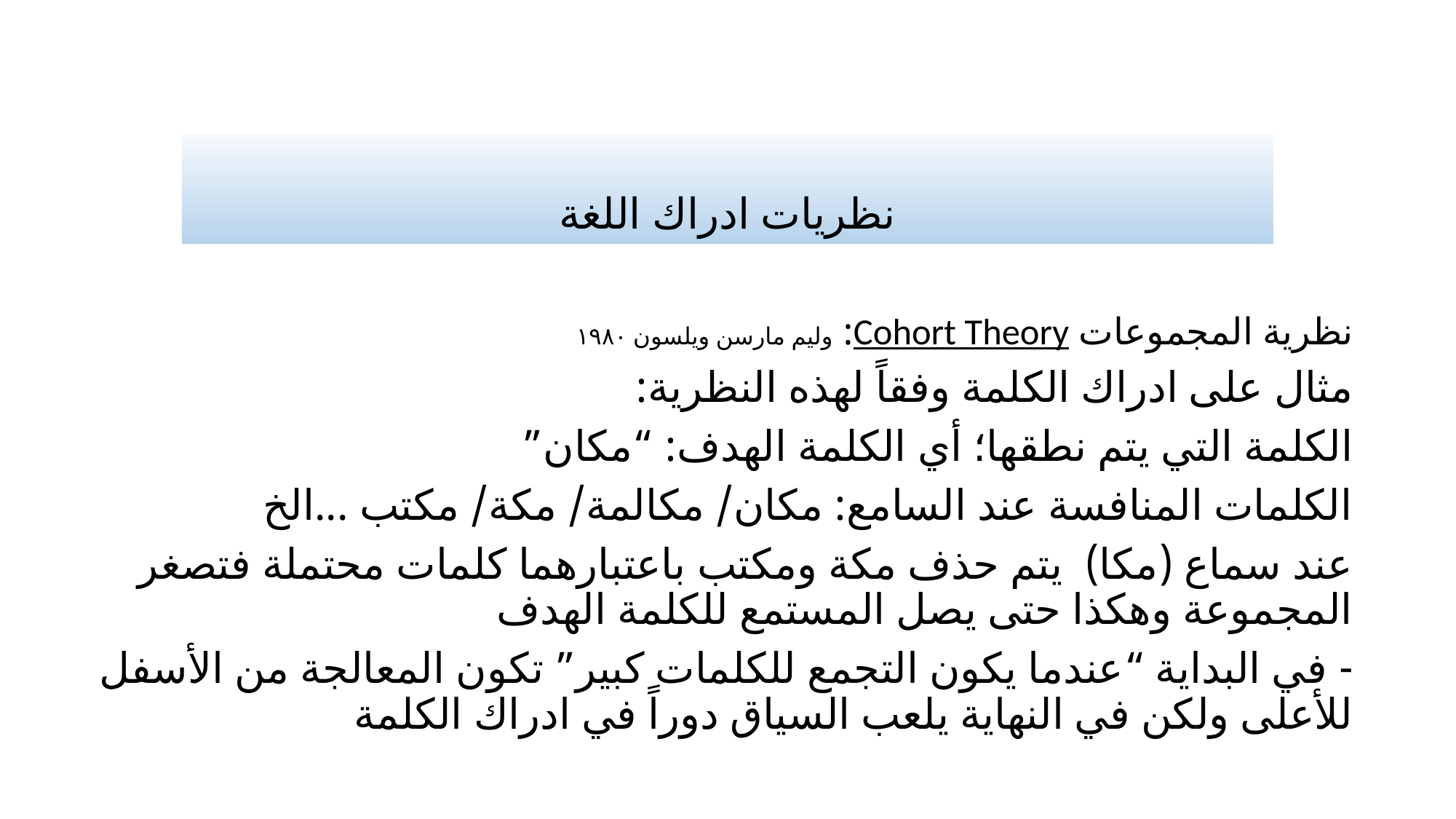

# نظريات ادراك اللغة
نظرية المجموعات Cohort Theory: وليم مارسن ويلسون ١٩٨٠
مثال على ادراك الكلمة وفقاً لهذه النظرية:
الكلمة التي يتم نطقها؛ أي الكلمة الهدف: “مكان”
الكلمات المنافسة عند السامع: مكان/ مكالمة/ مكة/ مكتب ...الخ
عند سماع (مكا)  يتم حذف مكة ومكتب باعتبارهما كلمات محتملة فتصغر المجموعة وهكذا حتى يصل المستمع للكلمة الهدف
- في البداية “عندما يكون التجمع للكلمات كبير” تكون المعالجة من الأسفل للأعلى ولكن في النهاية يلعب السياق دوراً في ادراك الكلمة